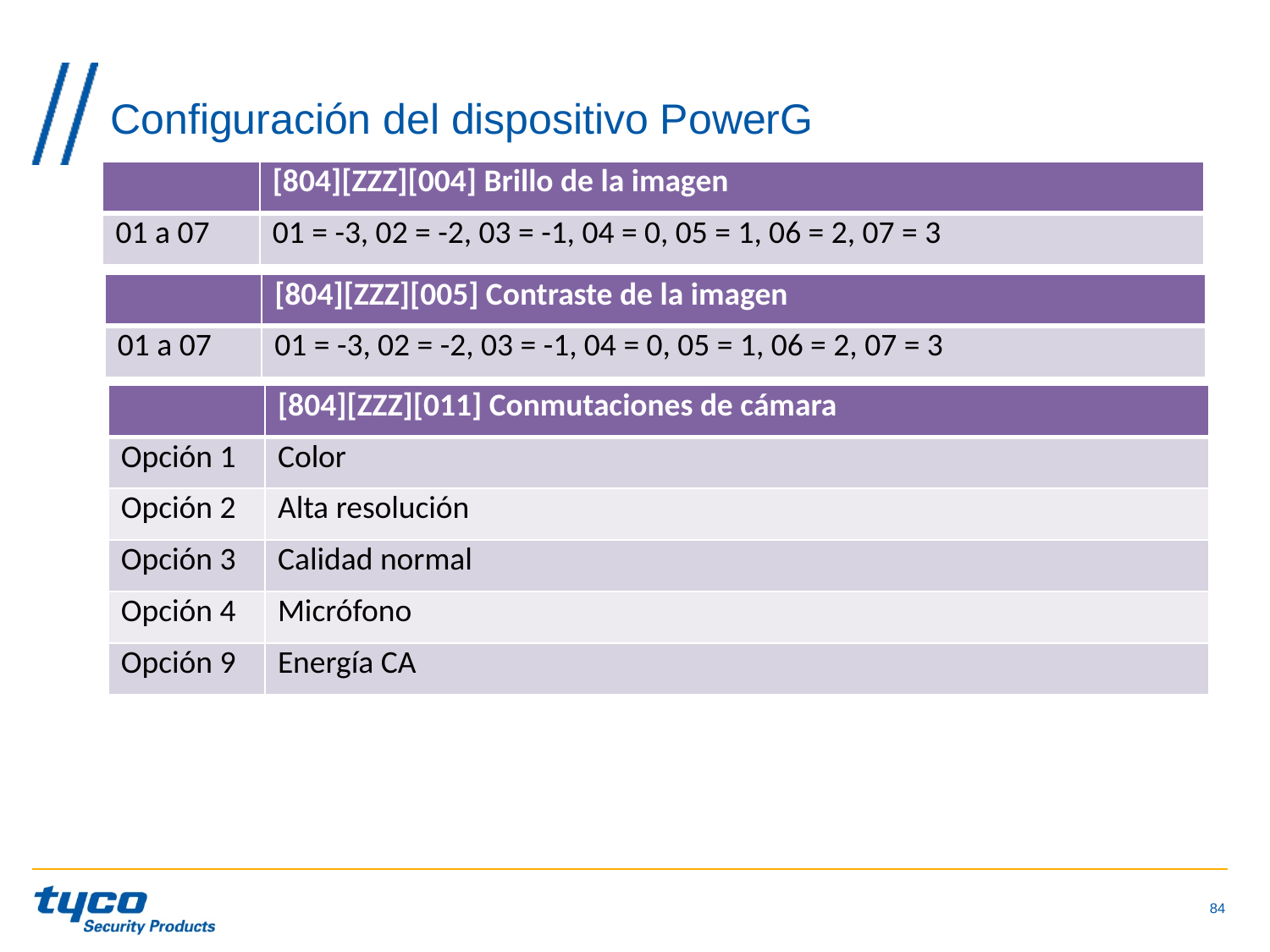

# Configuración del dispositivo PowerG
|  | [804][ZZZ][004] Brillo de la imagen |
| --- | --- |
| 01 a 07 | 01 = -3, 02 = -2, 03 = -1, 04 = 0, 05 = 1, 06 = 2, 07 = 3 |
|  | [804][ZZZ][005] Contraste de la imagen |
| --- | --- |
| 01 a 07 | 01 = -3, 02 = -2, 03 = -1, 04 = 0, 05 = 1, 06 = 2, 07 = 3 |
|  | [804][ZZZ][011] Conmutaciones de cámara |
| --- | --- |
| Opción 1 | Color |
| Opción 2 | Alta resolución |
| Opción 3 | Calidad normal |
| Opción 4 | Micrófono |
| Opción 9 | Energía CA |
84